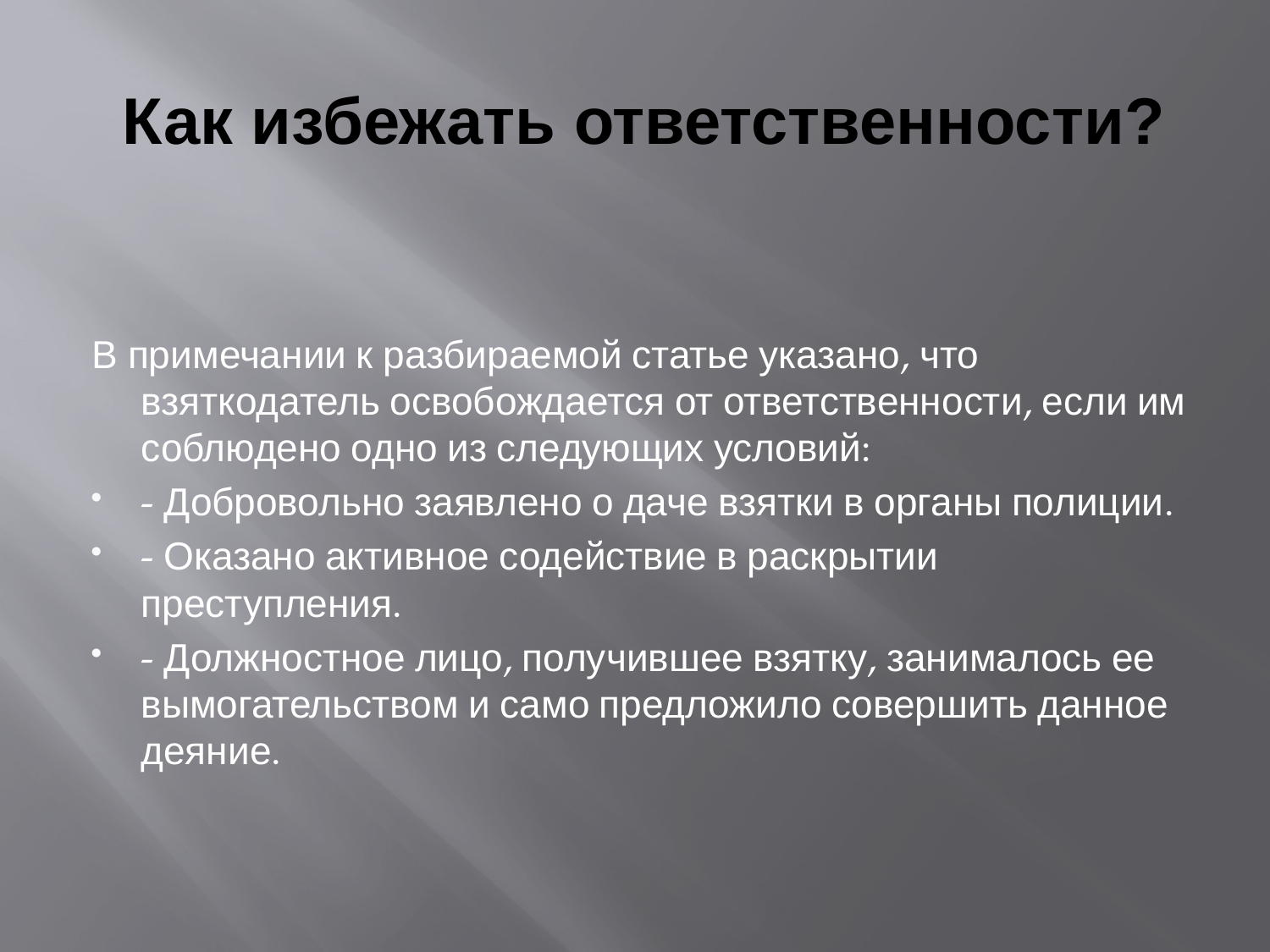

# Как избежать ответственности?

В примечании к разбираемой статье указано, что взяткодатель освобождается от ответственности, если им соблюдено одно из следующих условий:
- Добровольно заявлено о даче взятки в органы полиции.
- Оказано активное содействие в раскрытии преступления.
- Должностное лицо, получившее взятку, занималось ее вымогательством и само предложило совершить данное деяние.